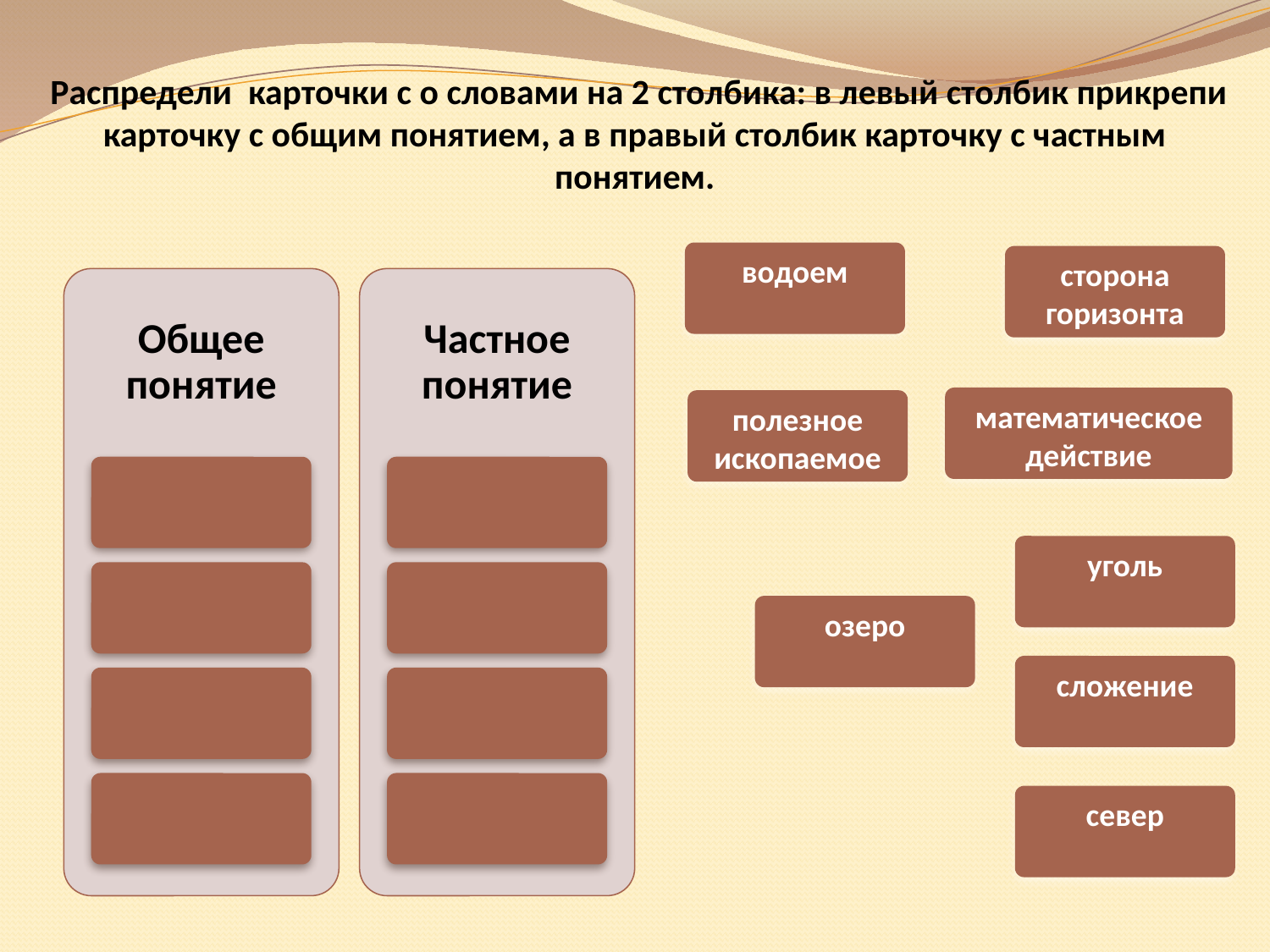

# Распредели  карточки с о словами на 2 столбика: в левый столбик прикрепи карточку с общим понятием, а в правый столбик карточку с частным понятием.
водоем

сторона горизонта

Общее понятие

Частное понятие

математическое действие

полезное ископаемое

уголь

озеро

сложение

север